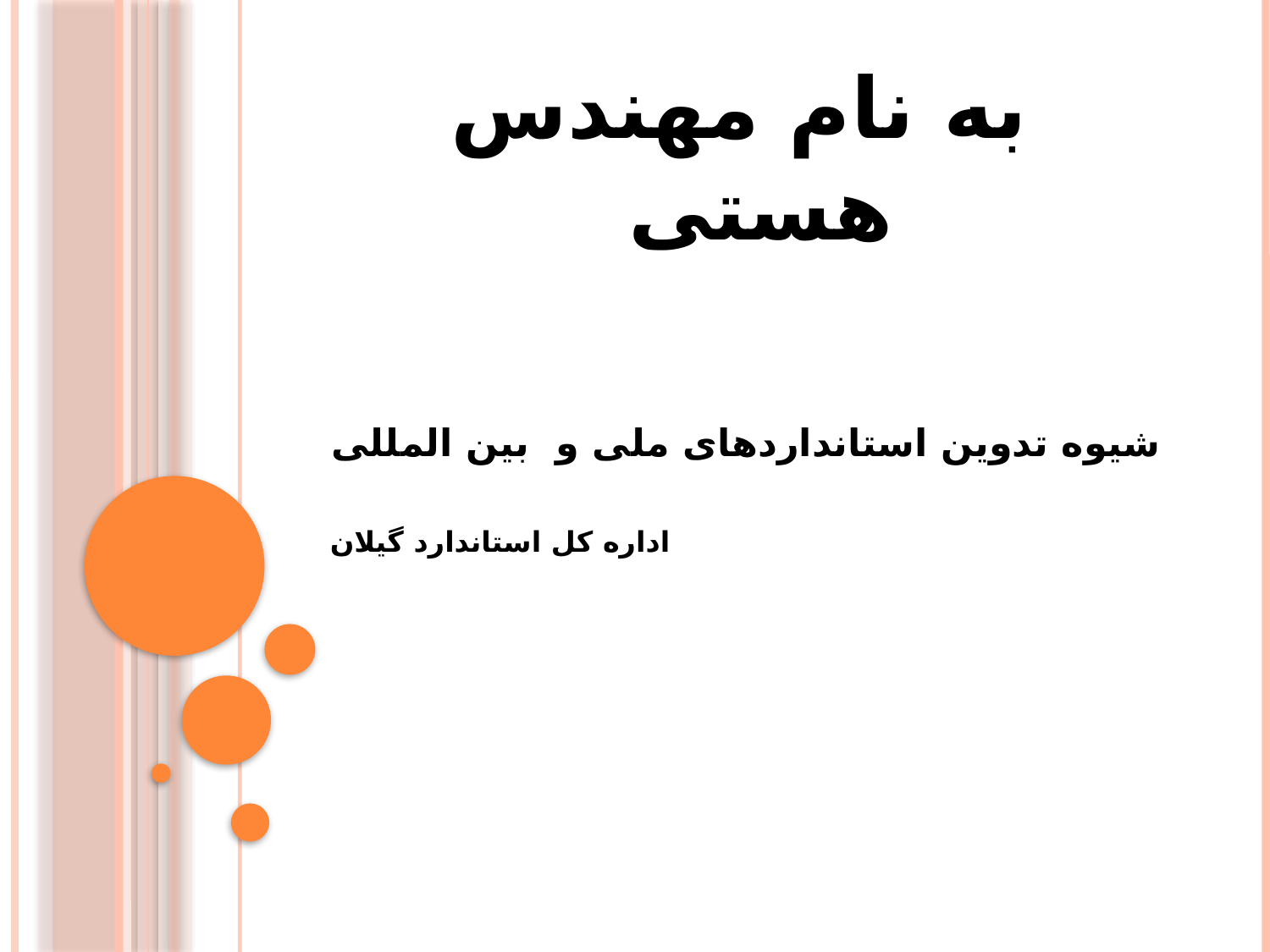

# به نام مهندس هستی
شیوه تدوین استانداردهای ملی و  بین المللی

  اداره کل استاندارد گیلان